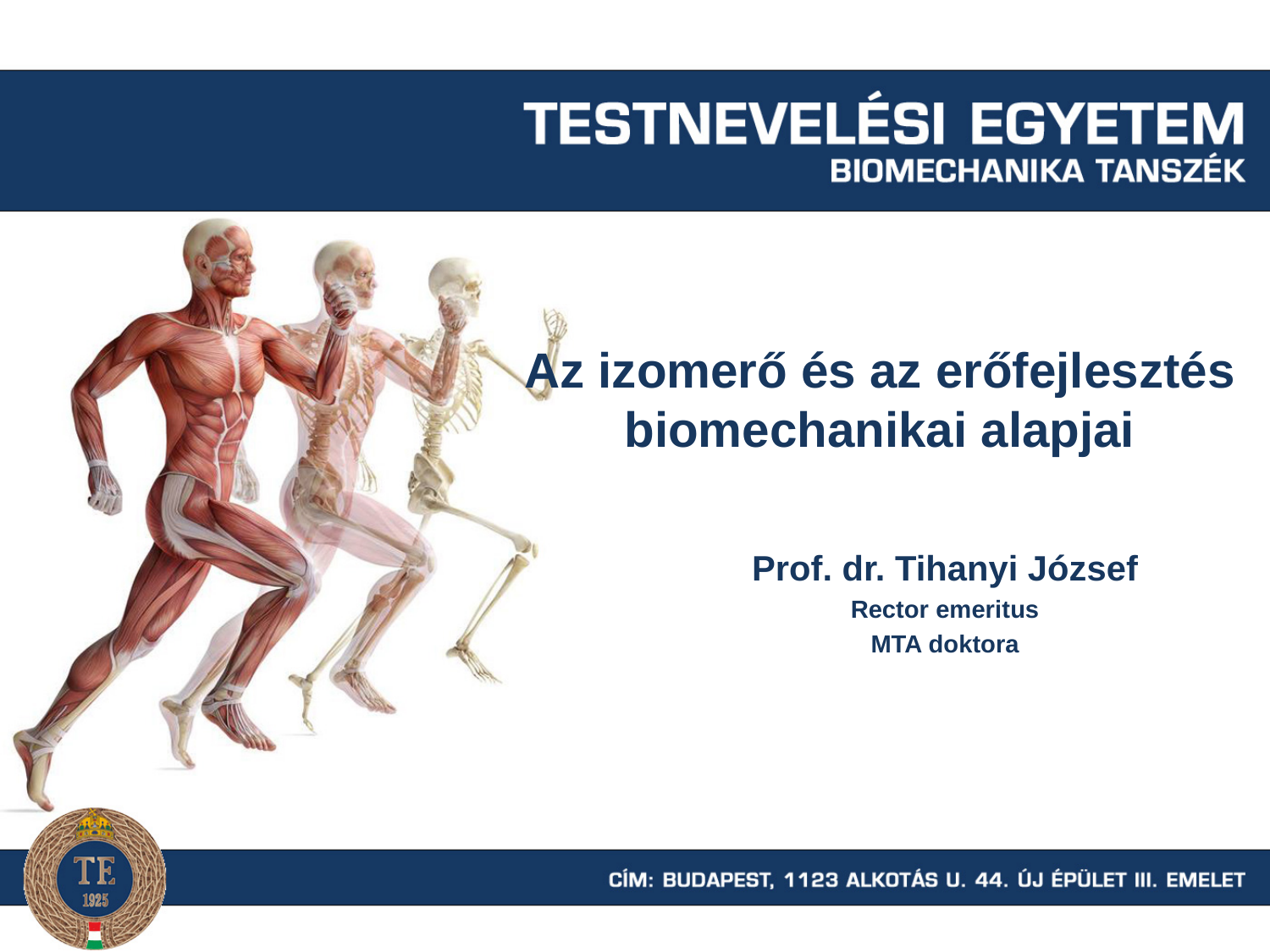

# Az izomerő és az erőfejlesztés biomechanikai alapjai
Prof. dr. Tihanyi József
Rector emeritus
MTA doktora